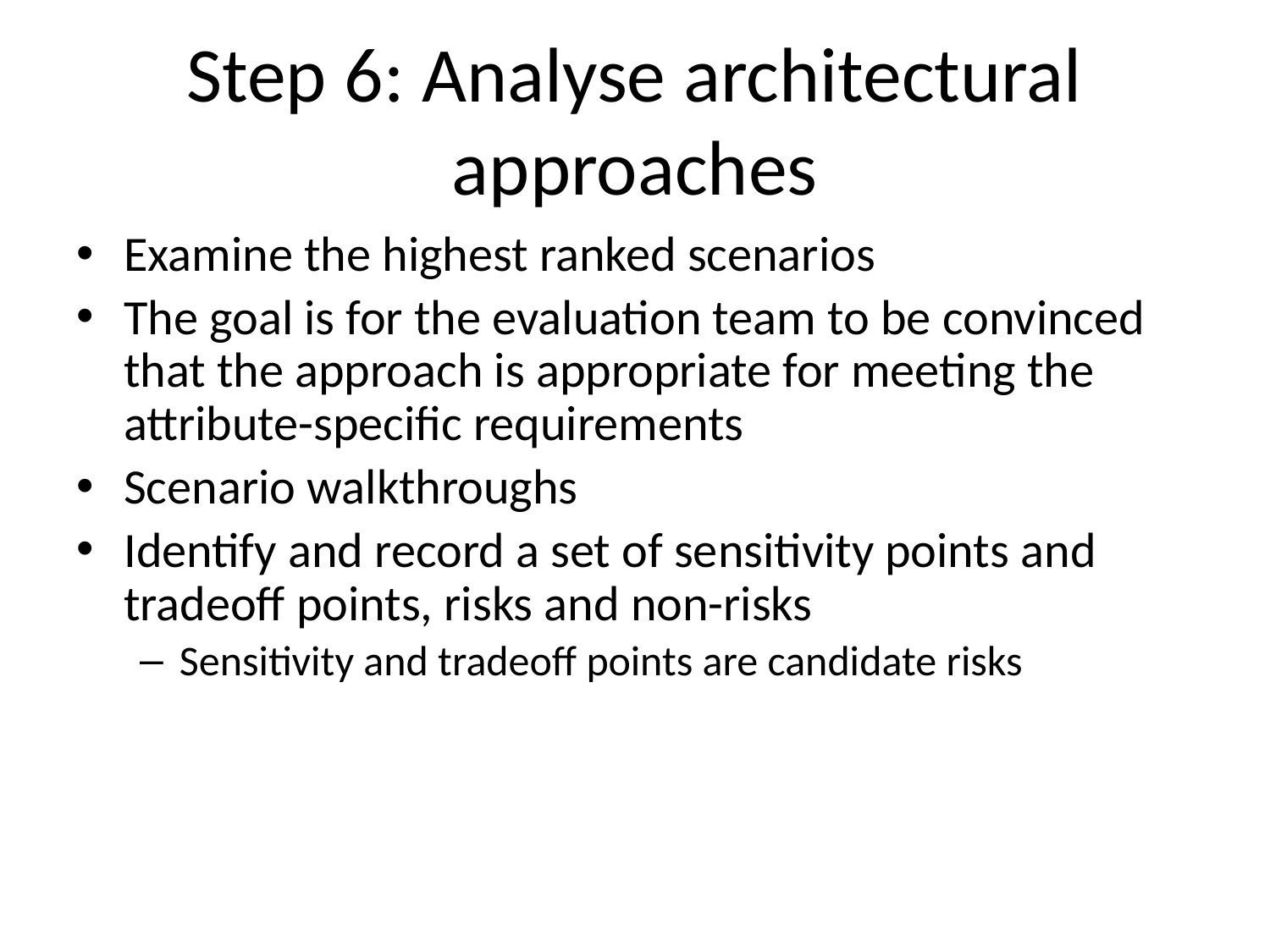

# Step 6: Analyse architectural approaches
Examine the highest ranked scenarios
The goal is for the evaluation team to be convinced that the approach is appropriate for meeting the attribute-specific requirements
Scenario walkthroughs
Identify and record a set of sensitivity points and tradeoff points, risks and non-risks
Sensitivity and tradeoff points are candidate risks